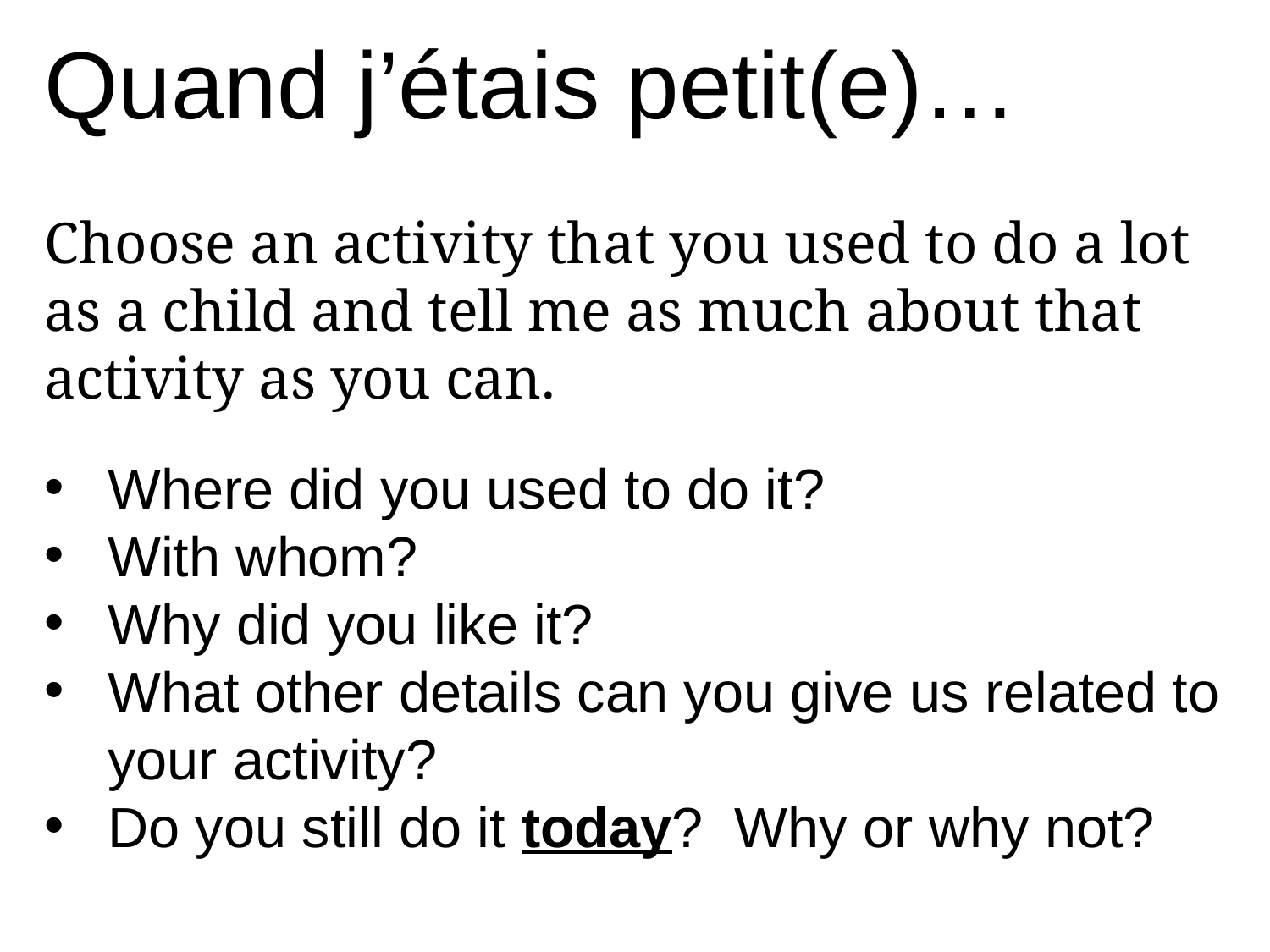

Quand j’étais petit(e)…
Choose an activity that you used to do a lot as a child and tell me as much about that activity as you can.

Where did you used to do it?
With whom?
Why did you like it?
What other details can you give us related to your activity?
Do you still do it today?  Why or why not?